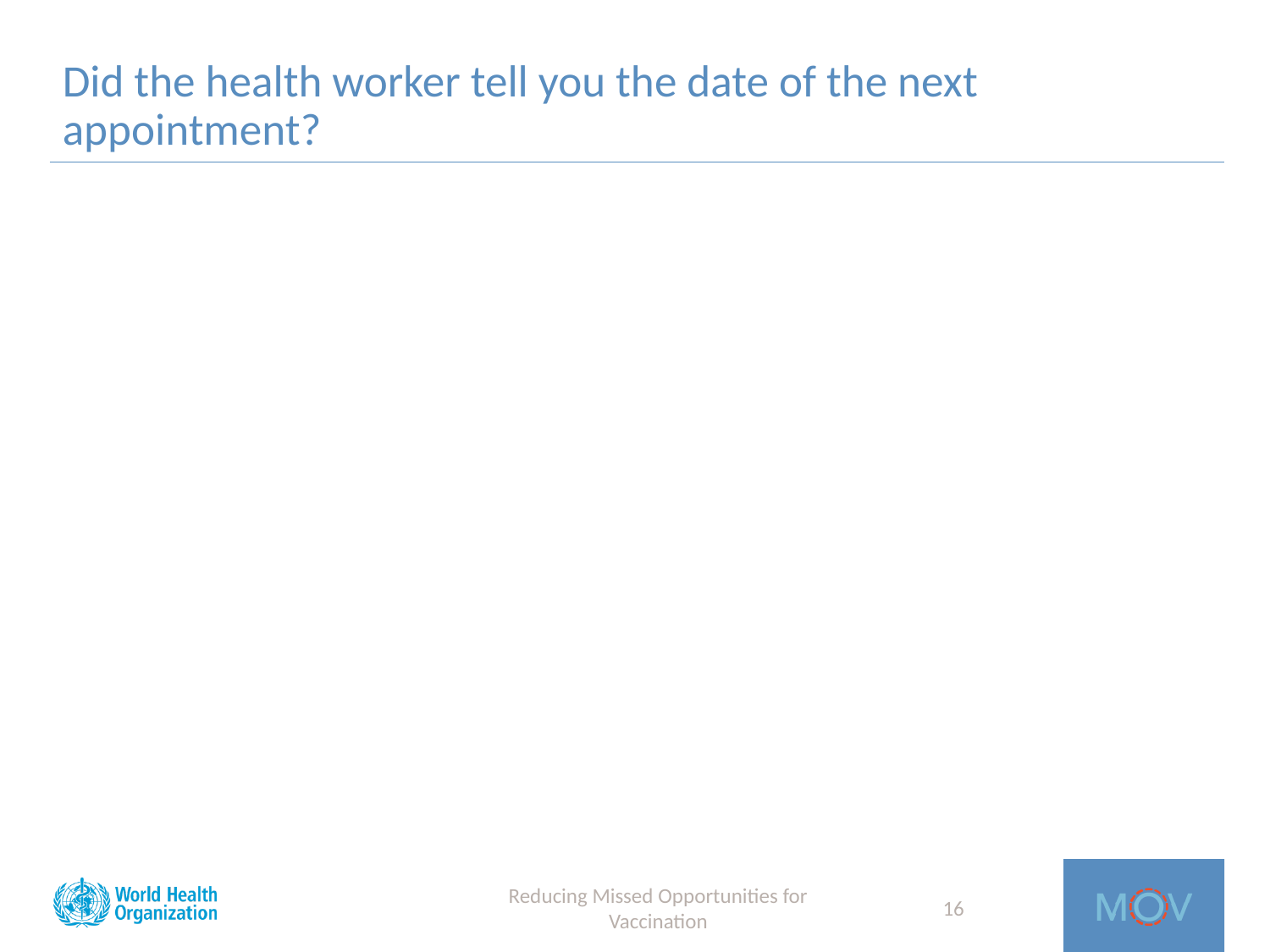

# Did the health worker tell you the date of the next appointment?
Reducing Missed Opportunities for Vaccination
16